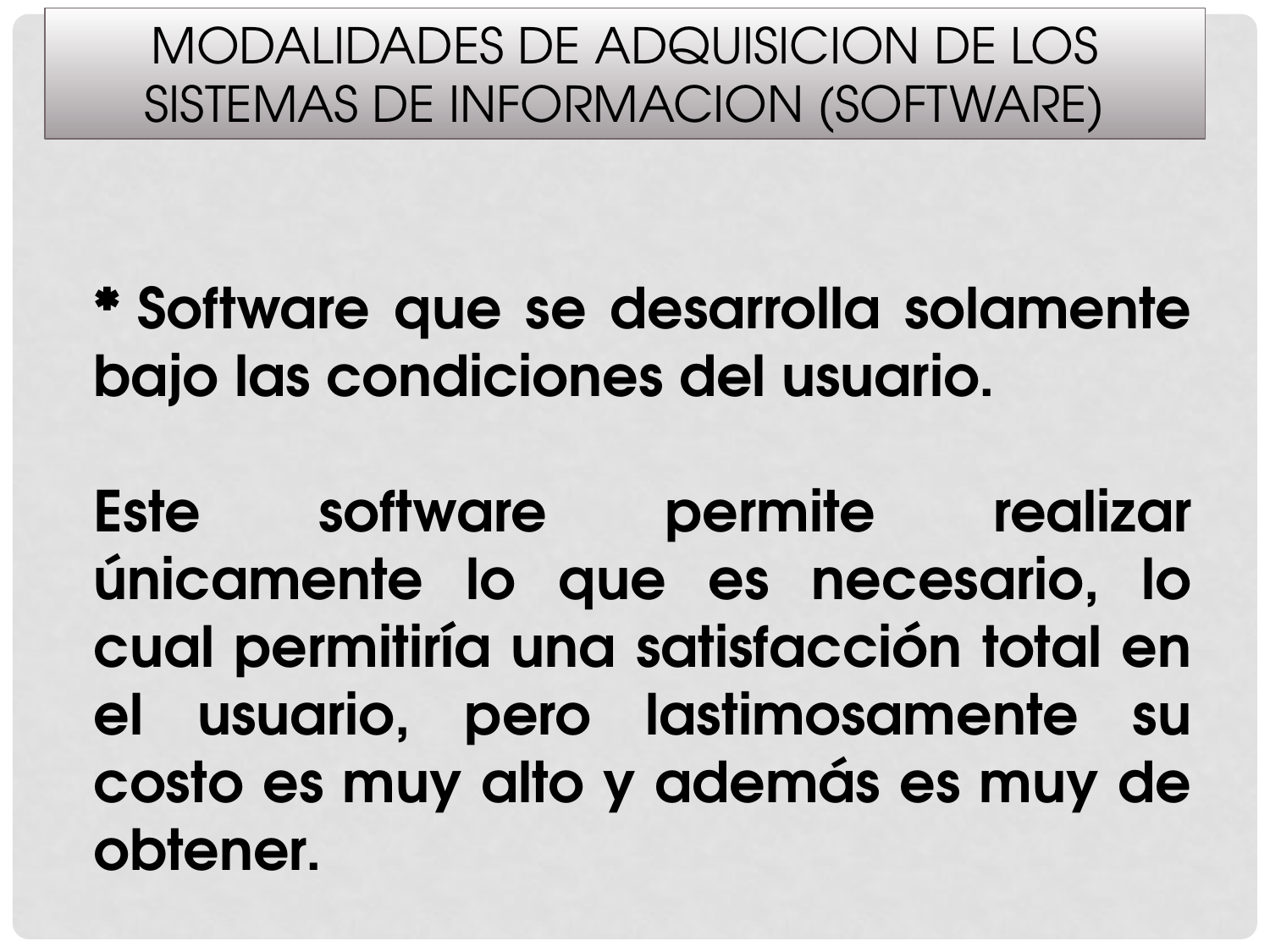

MODALIDADES DE ADQUISICION DE LOS SISTEMAS DE INFORMACION (SOFTWARE)
* Software que se desarrolla solamente bajo las condiciones del usuario.

Este software permite realizar únicamente lo que es necesario, lo cual permitiría una satisfacción total en el usuario, pero lastimosamente su costo es muy alto y además es muy de obtener.